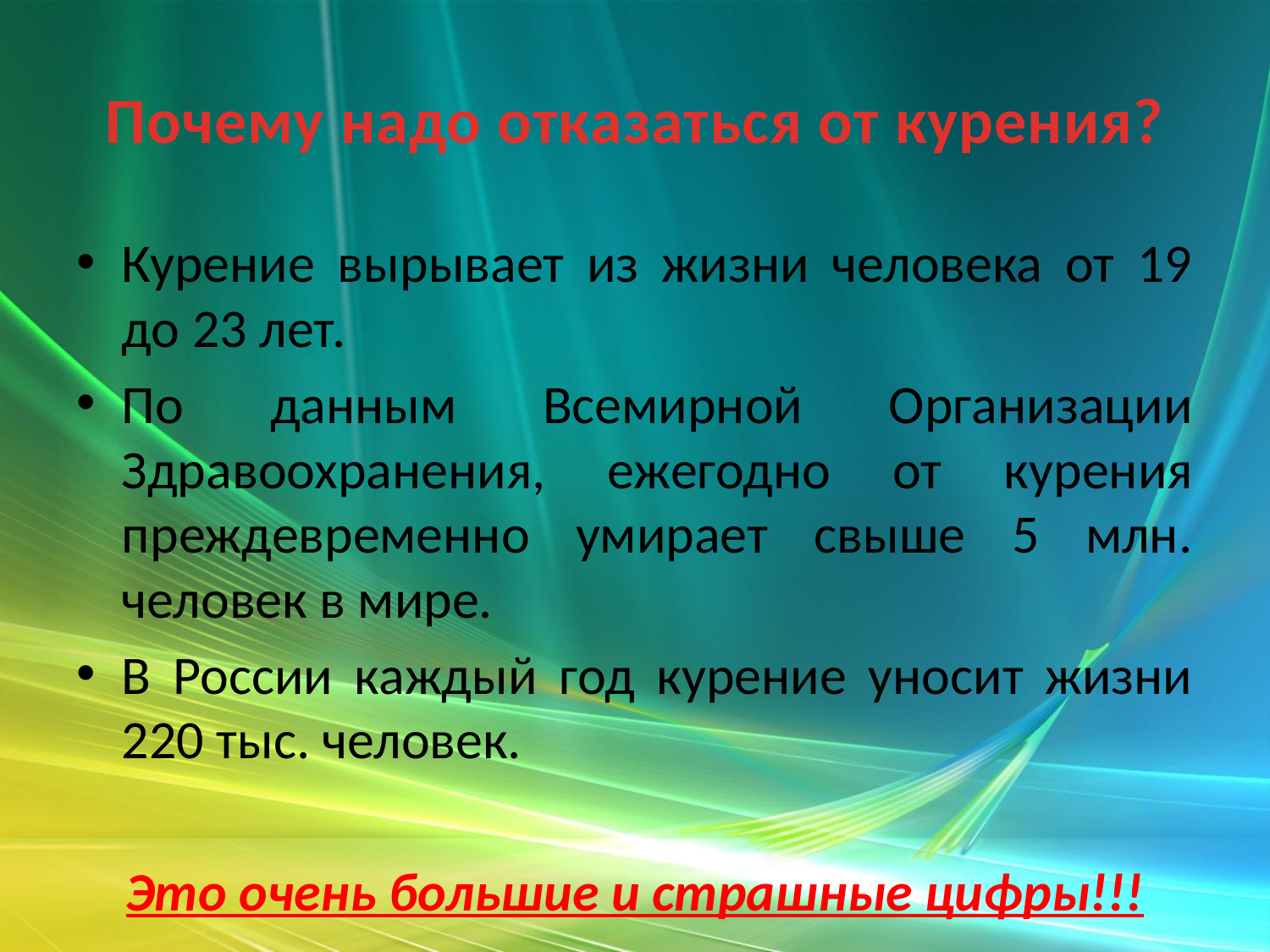

# Почему надо отказаться от курения?
Курение вырывает из жизни человека от 19 до 23 лет.
По данным Всемирной Организации Здравоохранения, ежегодно от курения преждевременно умирает свыше 5 млн. человек в мире.
В России каждый год курение уносит жизни 220 тыс. человек.

Это очень большие и страшные цифры!!!